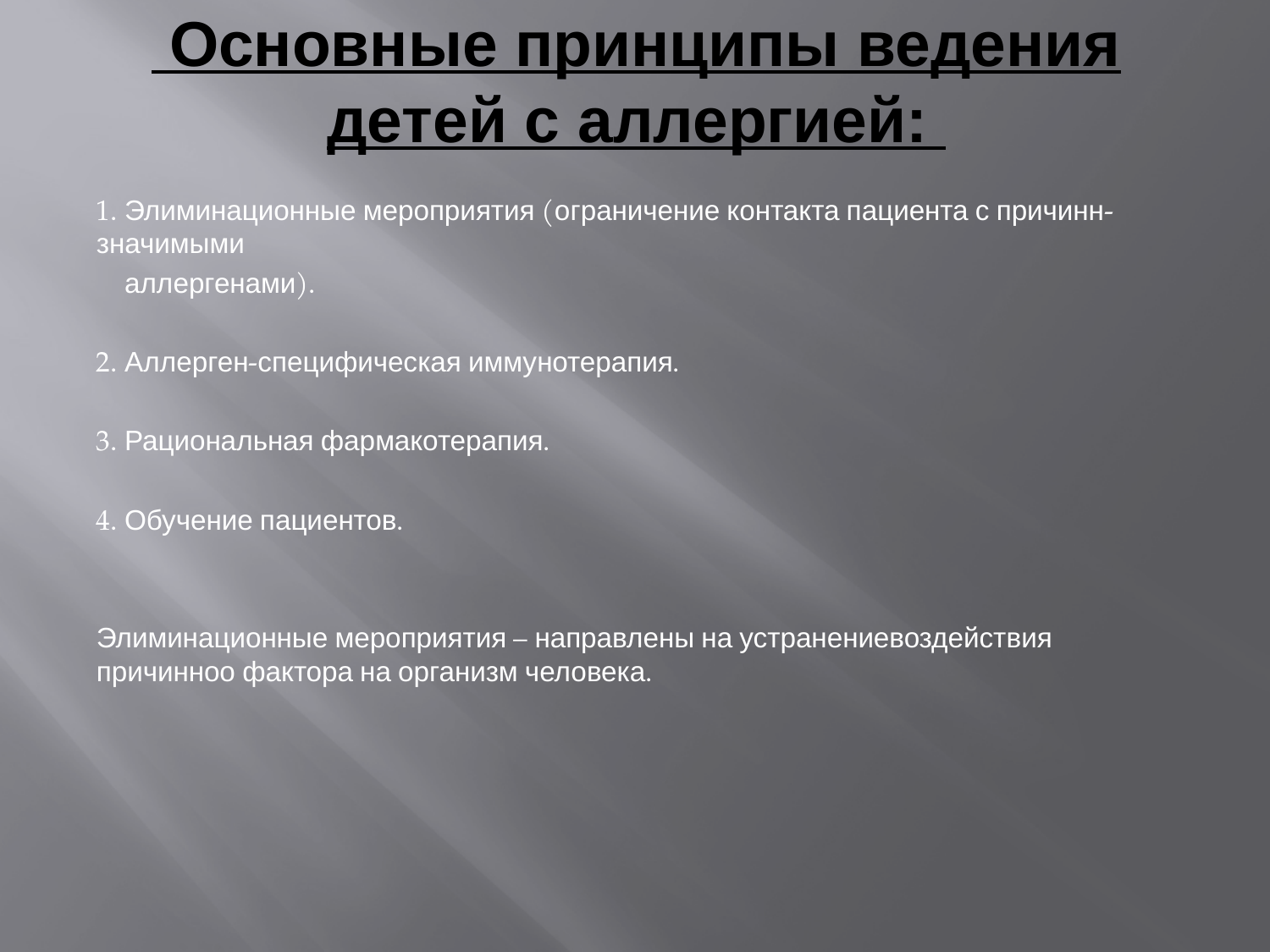

# Основные принципы ведения детей с аллергией:

1. Элиминационные мероприятия (ограничение контакта пациента с причинн-значимыми
    аллергенами).

2. Аллерген-специфическая иммунотерапия.

3. Рациональная фармакотерапия.

4. Обучение пациентов.

Элиминационные мероприятия – направлены на устранениевоздействия причинноо фактора на организм человека.